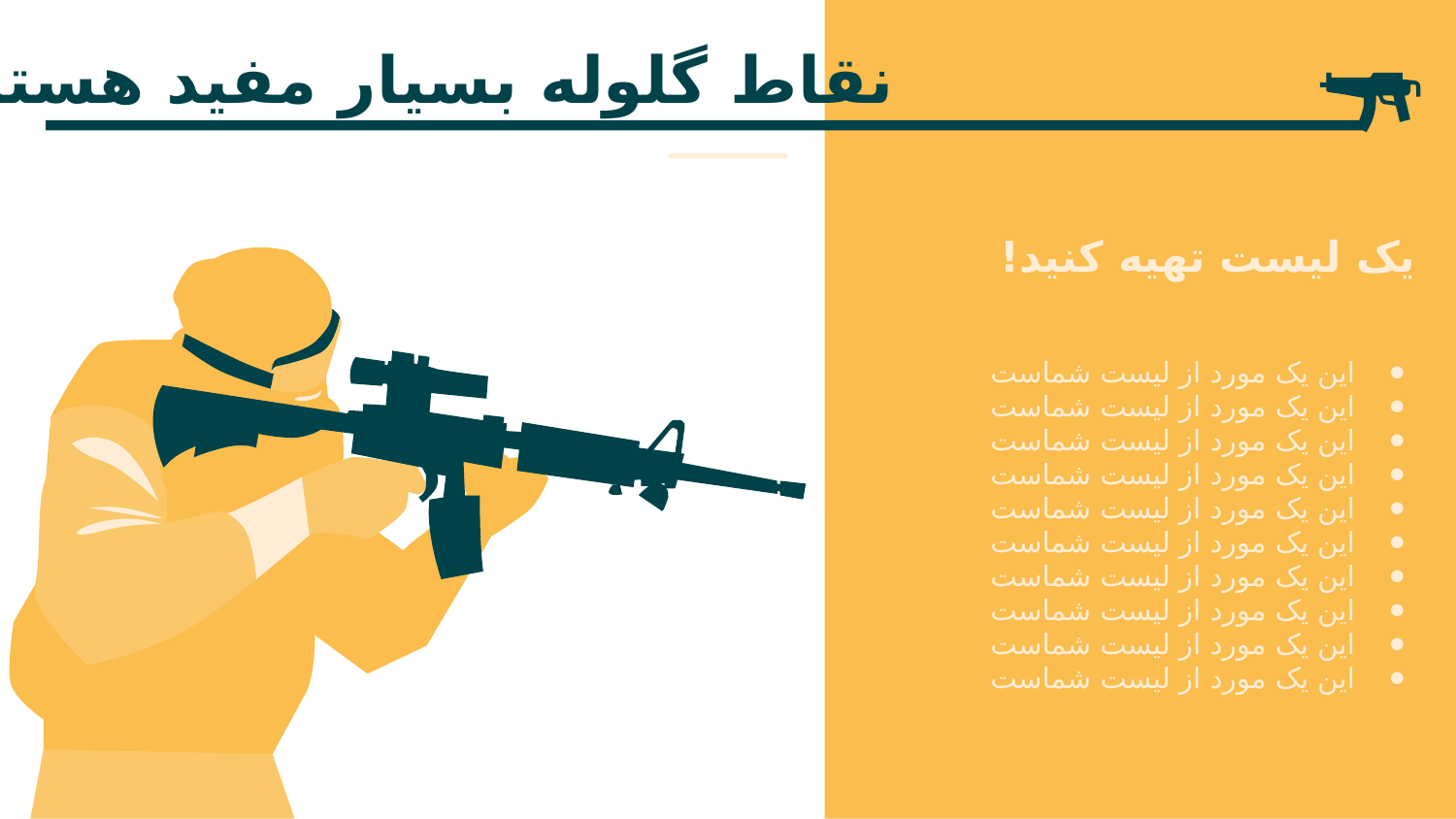

# نقاط گلوله بسیار مفید هستند

یک لیست تهیه کنید!

این یک مورد از لیست شماست
این یک مورد از لیست شماست
این یک مورد از لیست شماست
این یک مورد از لیست شماست
این یک مورد از لیست شماست
این یک مورد از لیست شماست
این یک مورد از لیست شماست
این یک مورد از لیست شماست
این یک مورد از لیست شماست
این یک مورد از لیست شماست